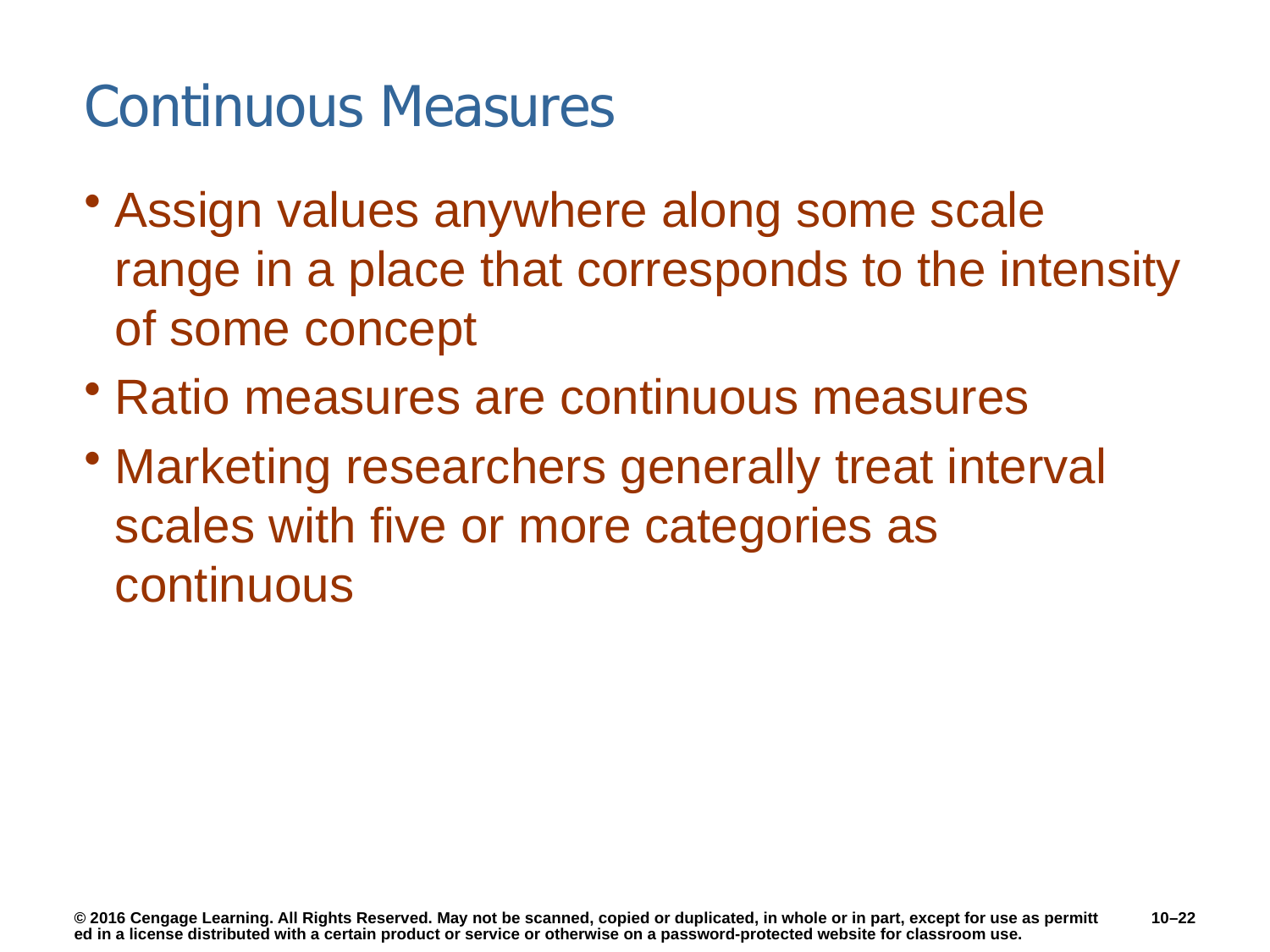

# Continuous Measures
Assign values anywhere along some scale range in a place that corresponds to the intensity of some concept
Ratio measures are continuous measures
Marketing researchers generally treat interval scales with five or more categories as continuous
10–22
© 2016 Cengage Learning. All Rights Reserved. May not be scanned, copied or duplicated, in whole or in part, except for use as permitted in a license distributed with a certain product or service or otherwise on a password-protected website for classroom use.